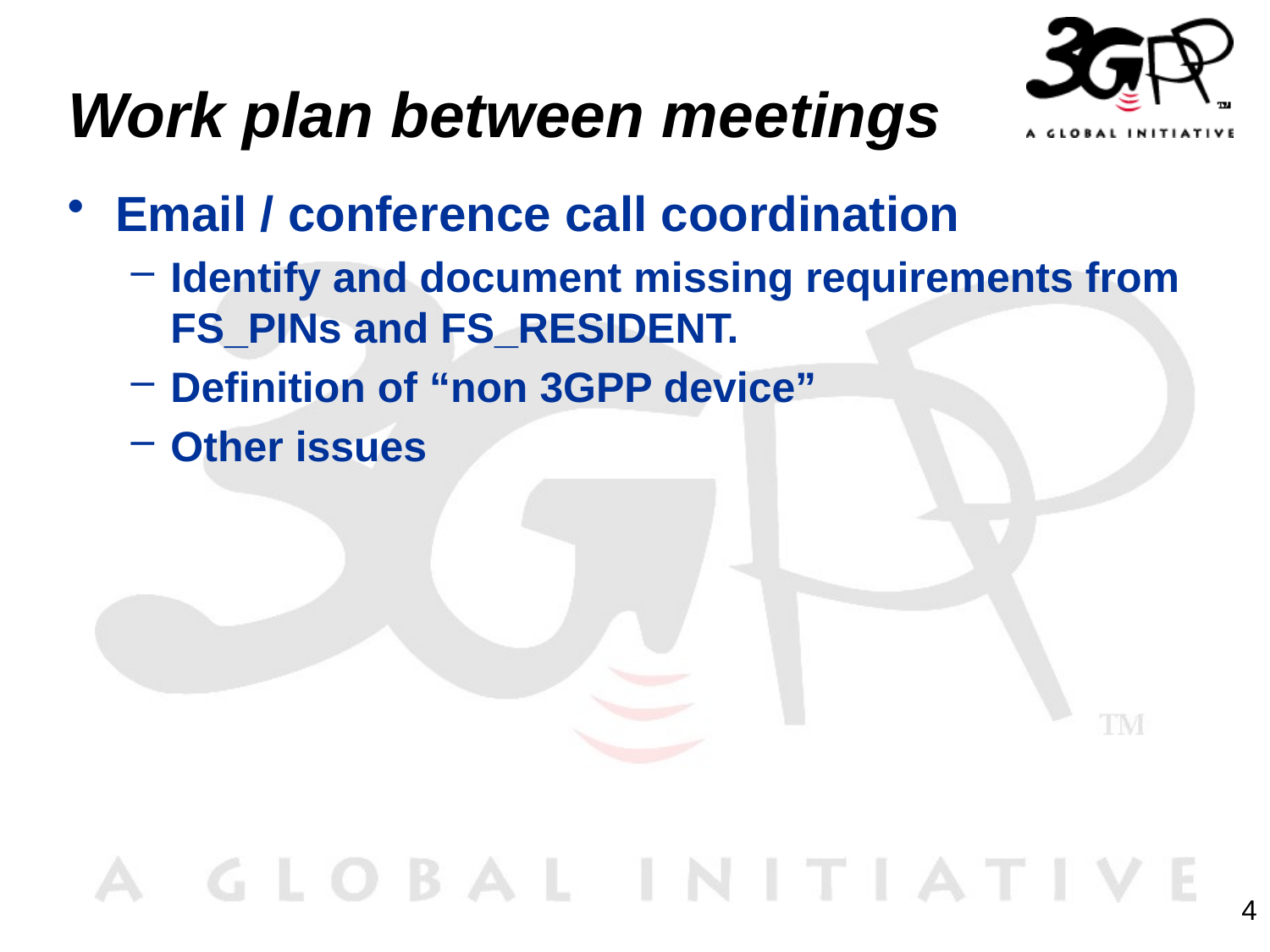

# Work plan between meetings
Email / conference call coordination
Identify and document missing requirements from FS_PINs and FS_RESIDENT.
Definition of “non 3GPP device”
Other issues

4